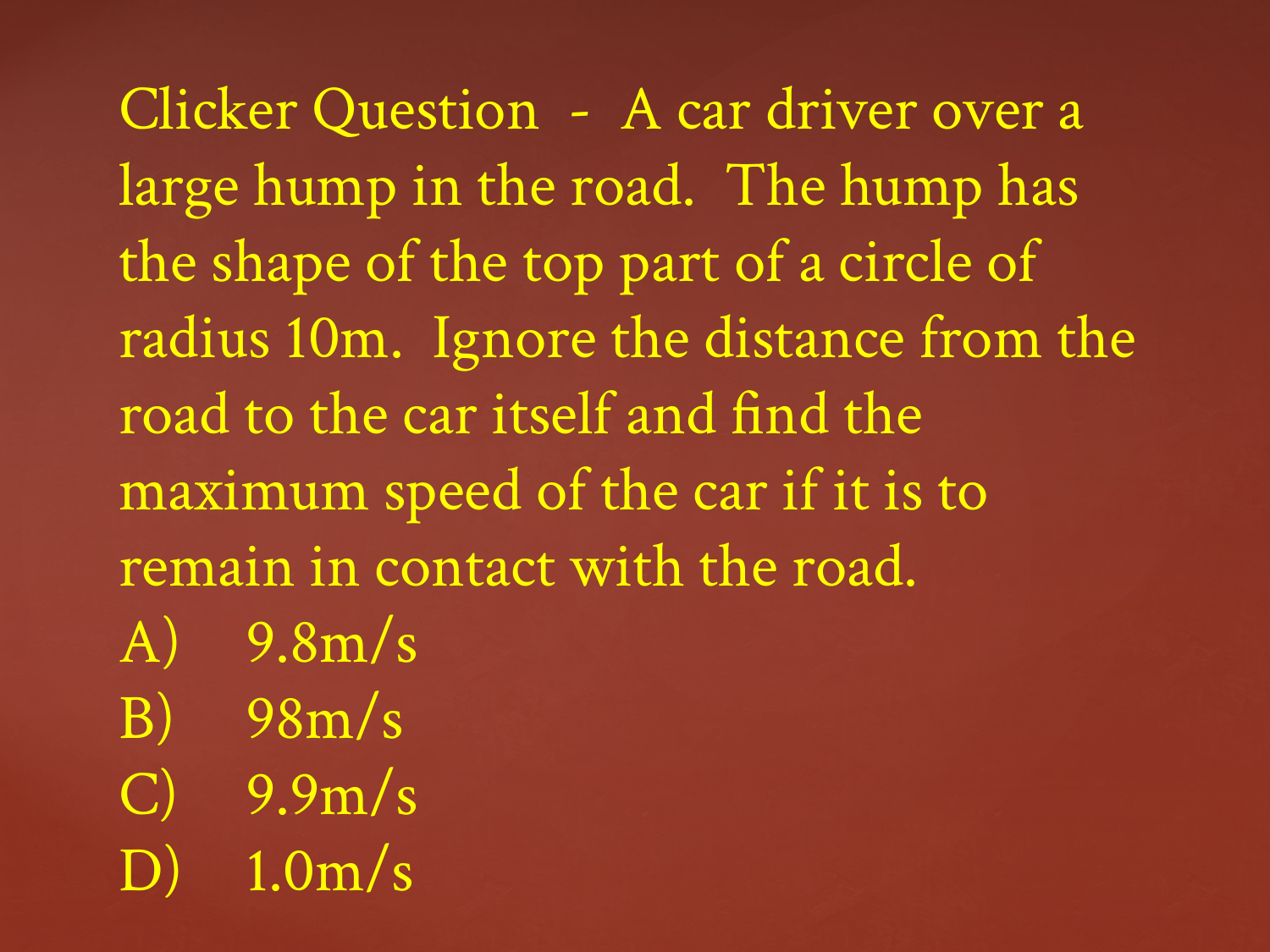

# Clicker Question  -  A car driver over a large hump in the road.  The hump has the shape of the top part of a circle of radius 10m.  Ignore the distance from the road to the car itself and find the maximum speed of the car if it is to remain in contact with the road. A)	9.8m/s B)	98m/s C)	9.9m/s D)	1.0m/s